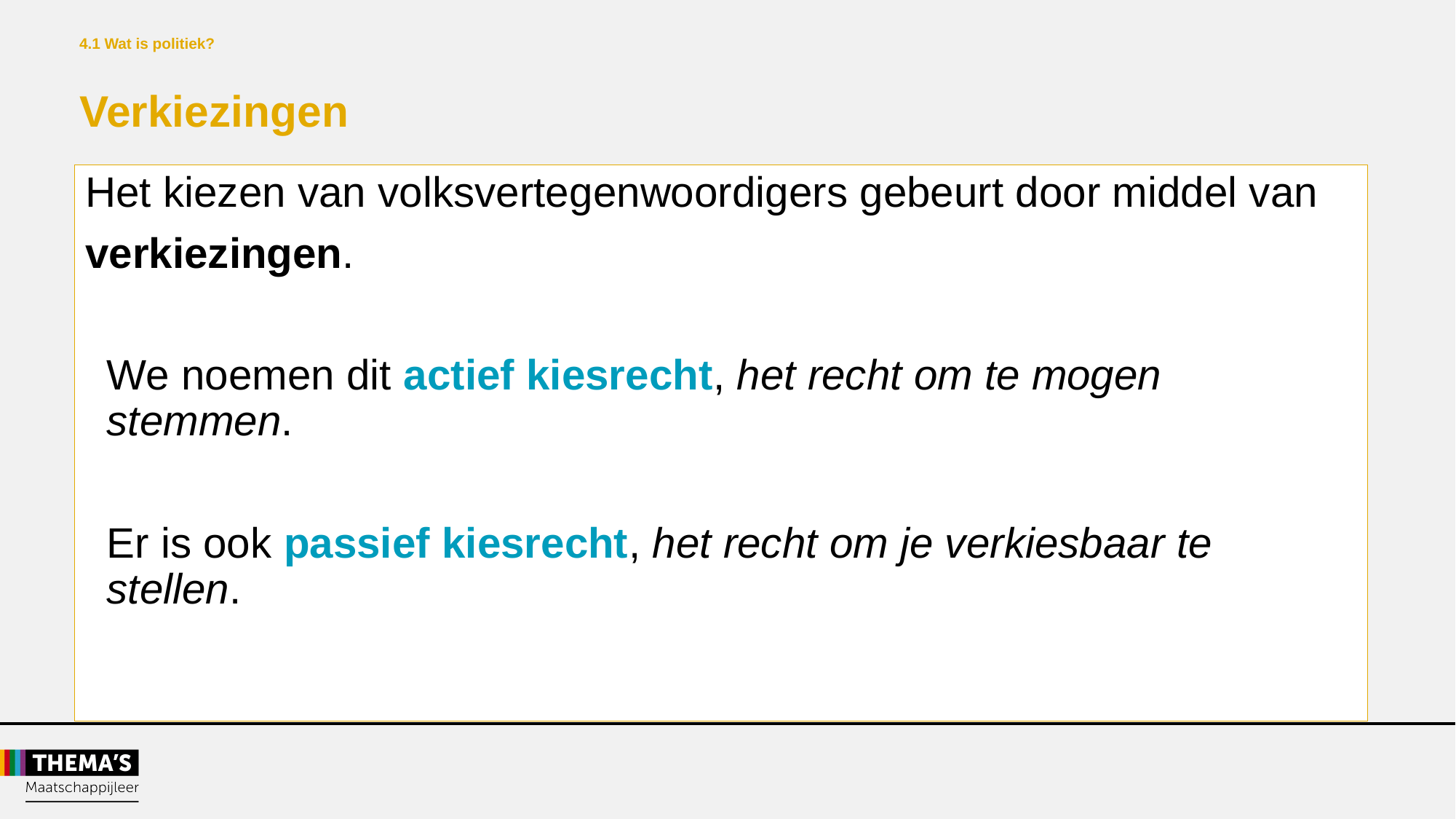

4.1 Wat is politiek?
Verkiezingen
Het kiezen van volksvertegenwoordigers gebeurt door middel van
verkiezingen.

We noemen dit actief kiesrecht, het recht om te mogen stemmen.

Er is ook passief kiesrecht, het recht om je verkiesbaar te stellen.